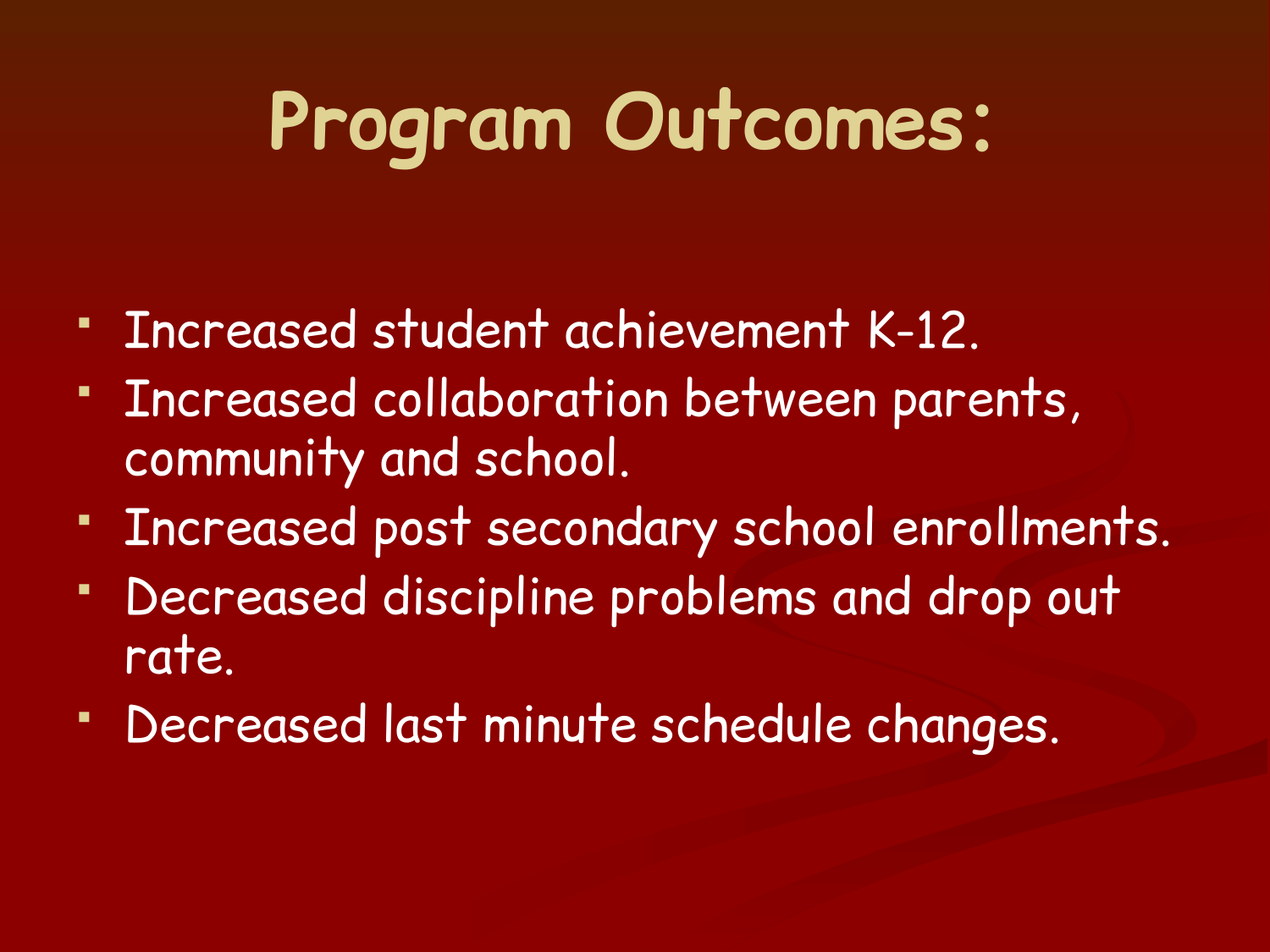

# Program Outcomes:

Increased student achievement K-12.
Increased collaboration between parents, community and school.
Increased post secondary school enrollments.
Decreased discipline problems and drop out rate.
Decreased last minute schedule changes.